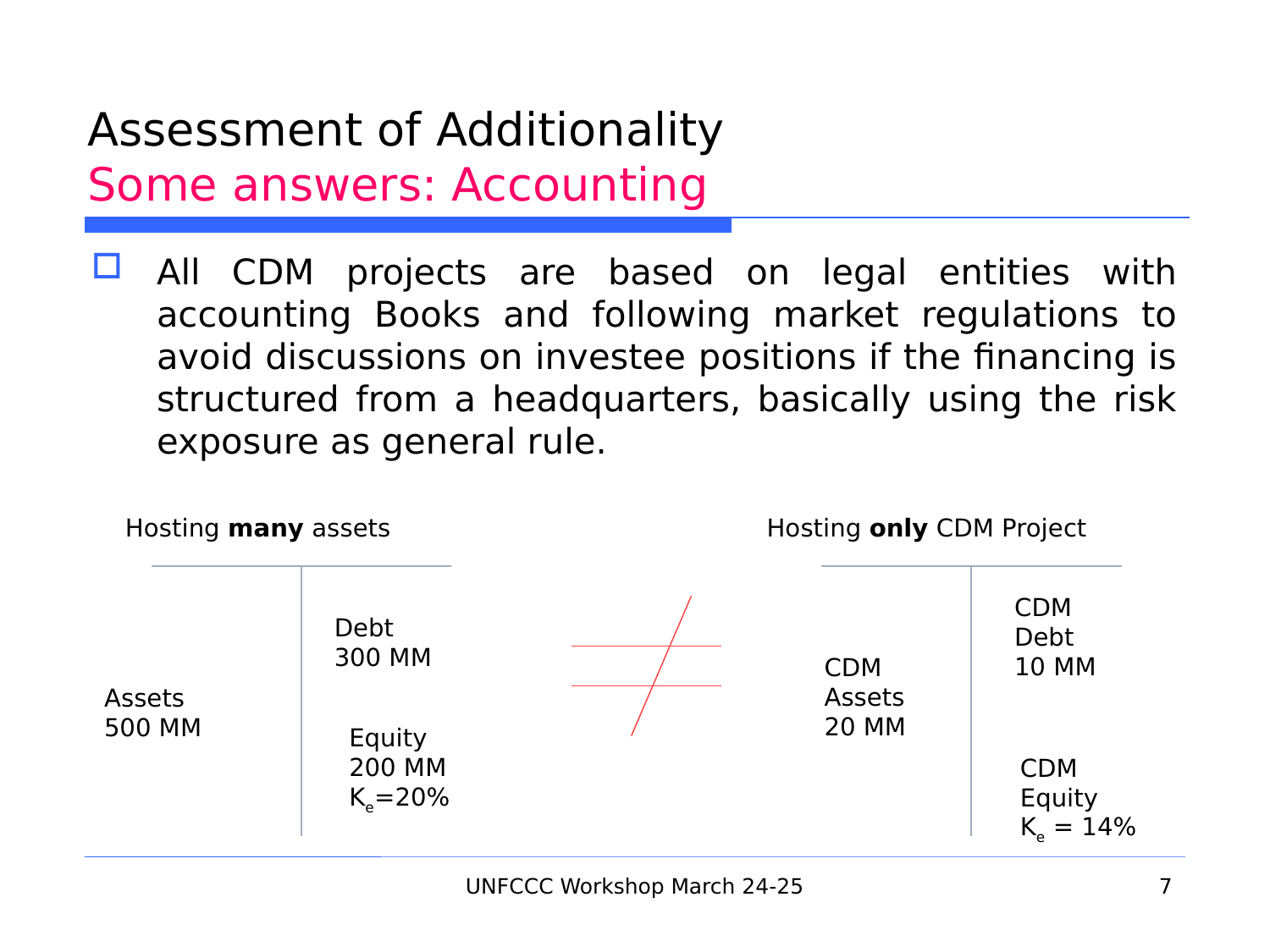

# Assessment of Additionality Some answers: Accounting
All CDM projects are based on legal entities with accounting Books and following market regulations to avoid discussions on investee positions if the financing is structured from a headquarters, basically using the risk exposure as general rule.
Hosting many assets
Hosting only CDM Project
CDM
Debt
10 MM
Debt
300 MM
CDM
Assets
20 MM
Assets
500 MM
Equity
200 MM
Ke=20%
CDM
Equity
Ke = 14%
UNFCCC Workshop March 24-25
7